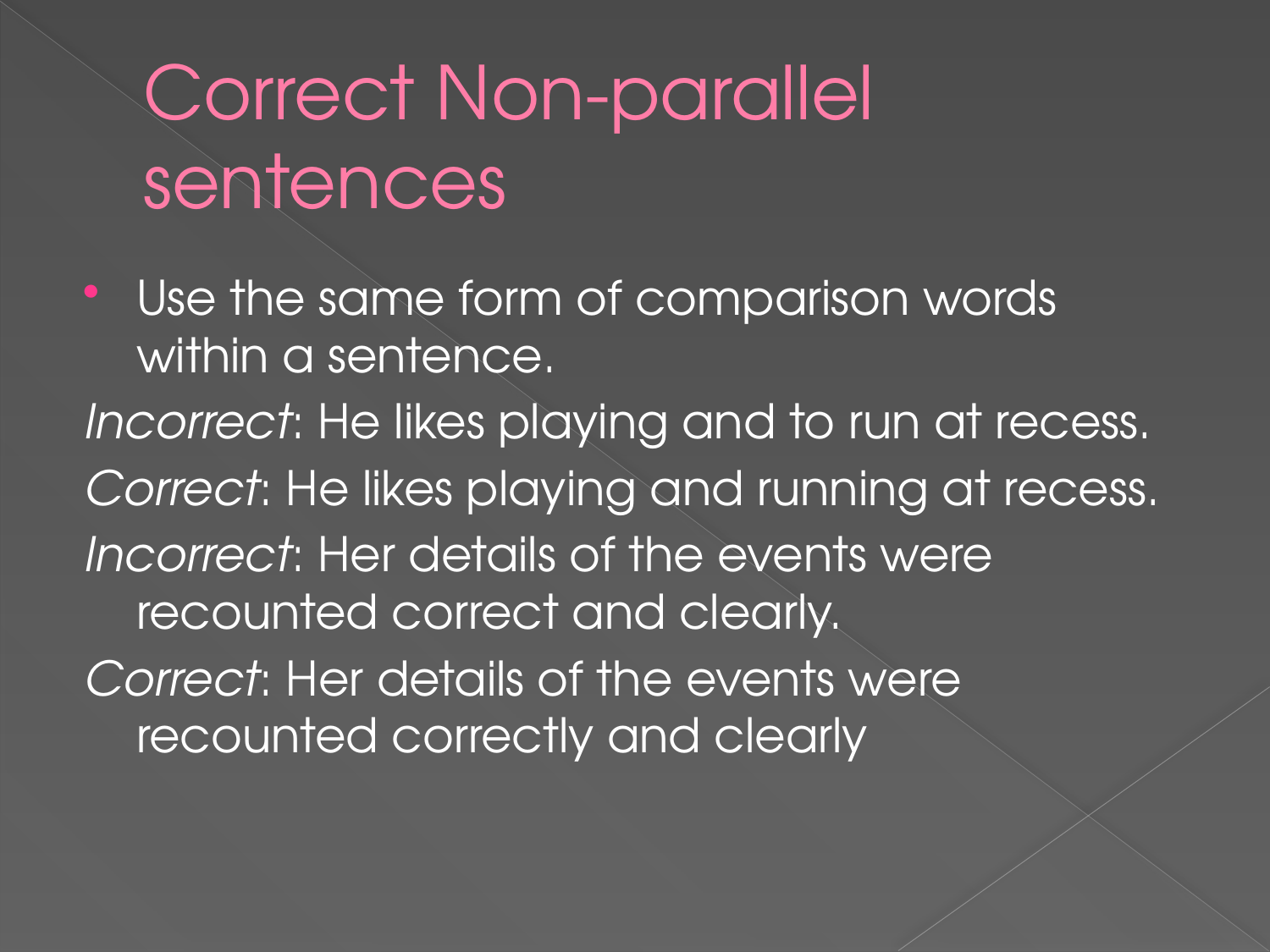

# Correct Non-parallel sentences
Use the same form of comparison words within a sentence.
Incorrect: He likes playing and to run at recess.
Correct: He likes playing and running at recess.
Incorrect: Her details of the events were recounted correct and clearly.
Correct: Her details of the events were recounted correctly and clearly